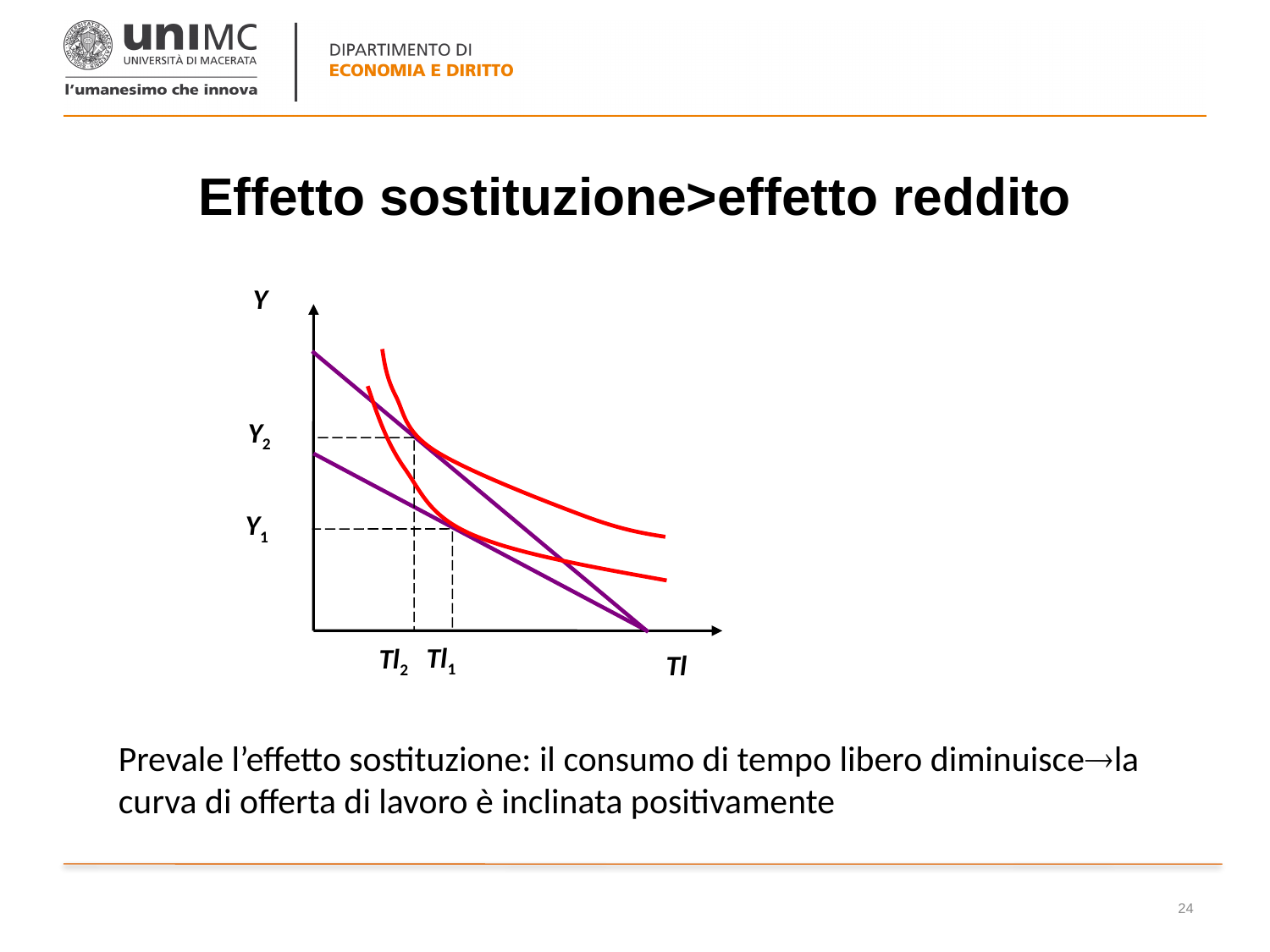

# Effetto sostituzione>effetto reddito
Y

Y2

Y1

Tl1
Tl2
Tl
Prevale l’effetto sostituzione: il consumo di tempo libero diminuisce→la curva di offerta di lavoro è inclinata positivamente
24